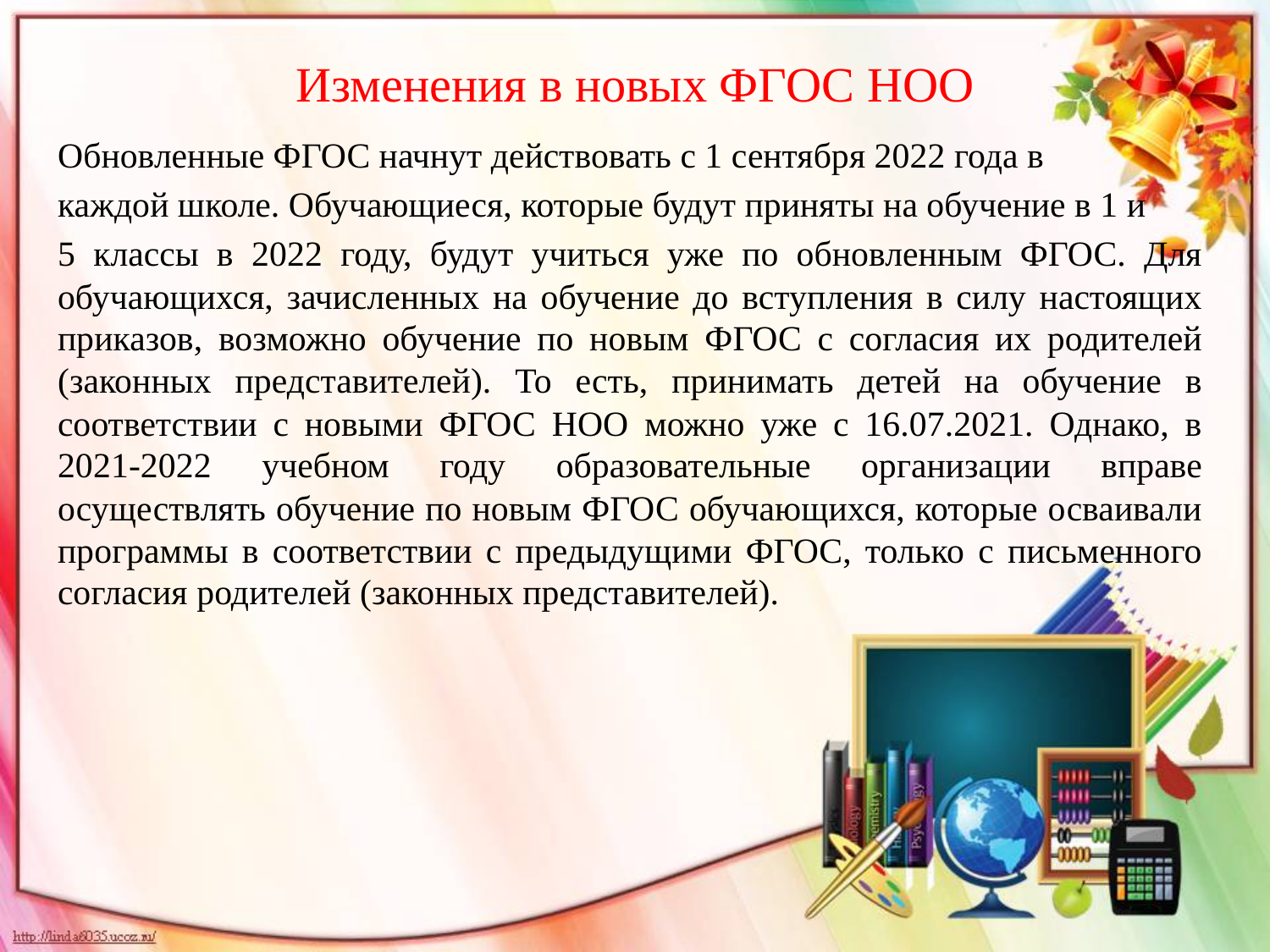

# Изменения в новых ФГОС НОО
Обновленные ФГОС начнут действовать с 1 сентября 2022 года в
каждой школе. Обучающиеся, которые будут приняты на обучение в 1 и
5 классы в 2022 году, будут учиться уже по обновленным ФГОС. Для обучающихся, зачисленных на обучение до вступления в силу настоящих приказов, возможно обучение по новым ФГОС с согласия их родителей (законных представителей). То есть, принимать детей на обучение в соответствии с новыми ФГОС НОО можно уже с 16.07.2021. Однако, в 2021-2022 учебном году образовательные организации вправе осуществлять обучение по новым ФГОС обучающихся, которые осваивали программы в соответствии с предыдущими ФГОС, только с письменного согласия родителей (законных представителей).